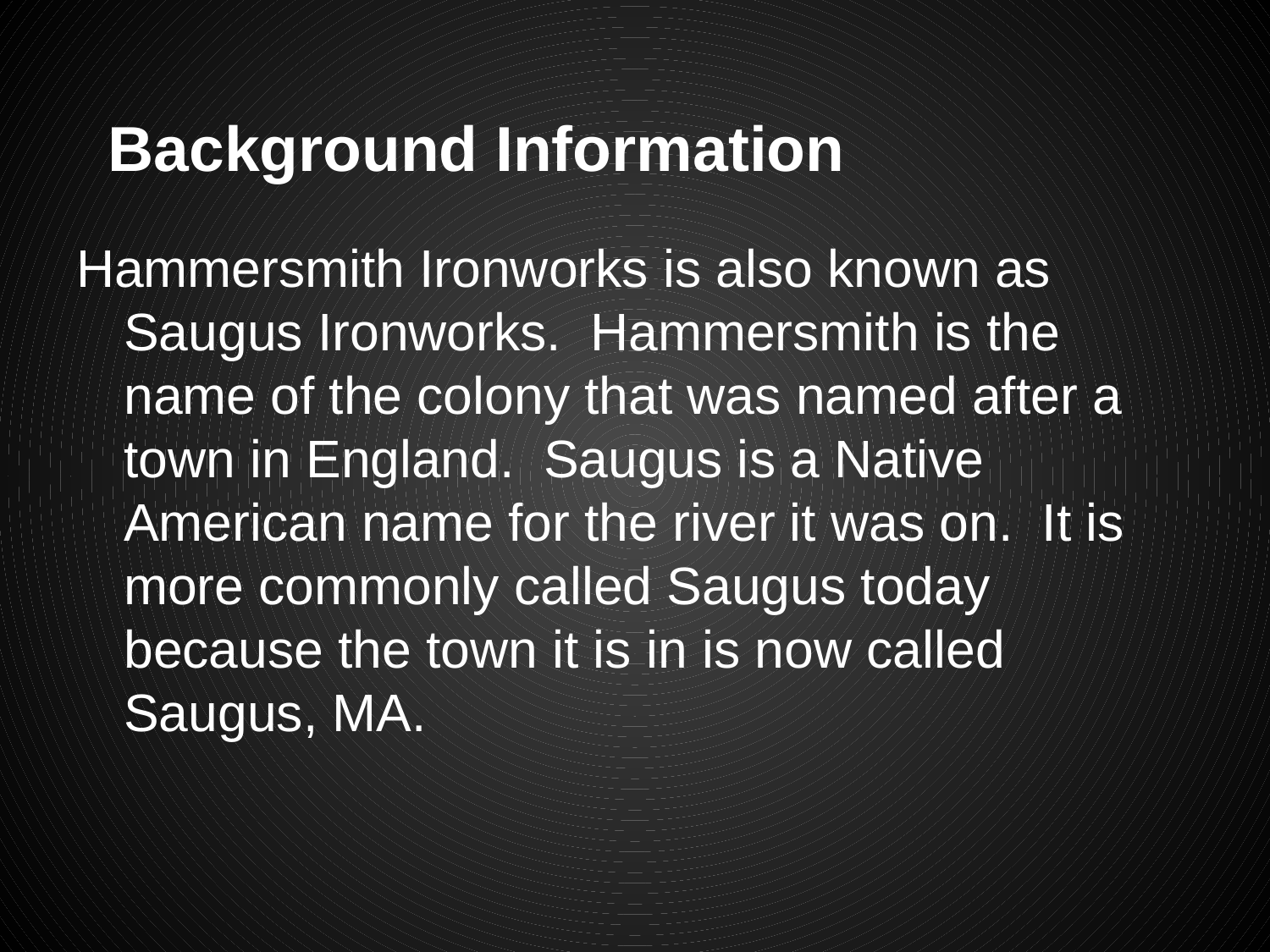

# Background Information
Hammersmith Ironworks is also known as Saugus Ironworks.  Hammersmith is the name of the colony that was named after a town in England.  Saugus is a Native American name for the river it was on.  It is more commonly called Saugus today because the town it is in is now called Saugus, MA.